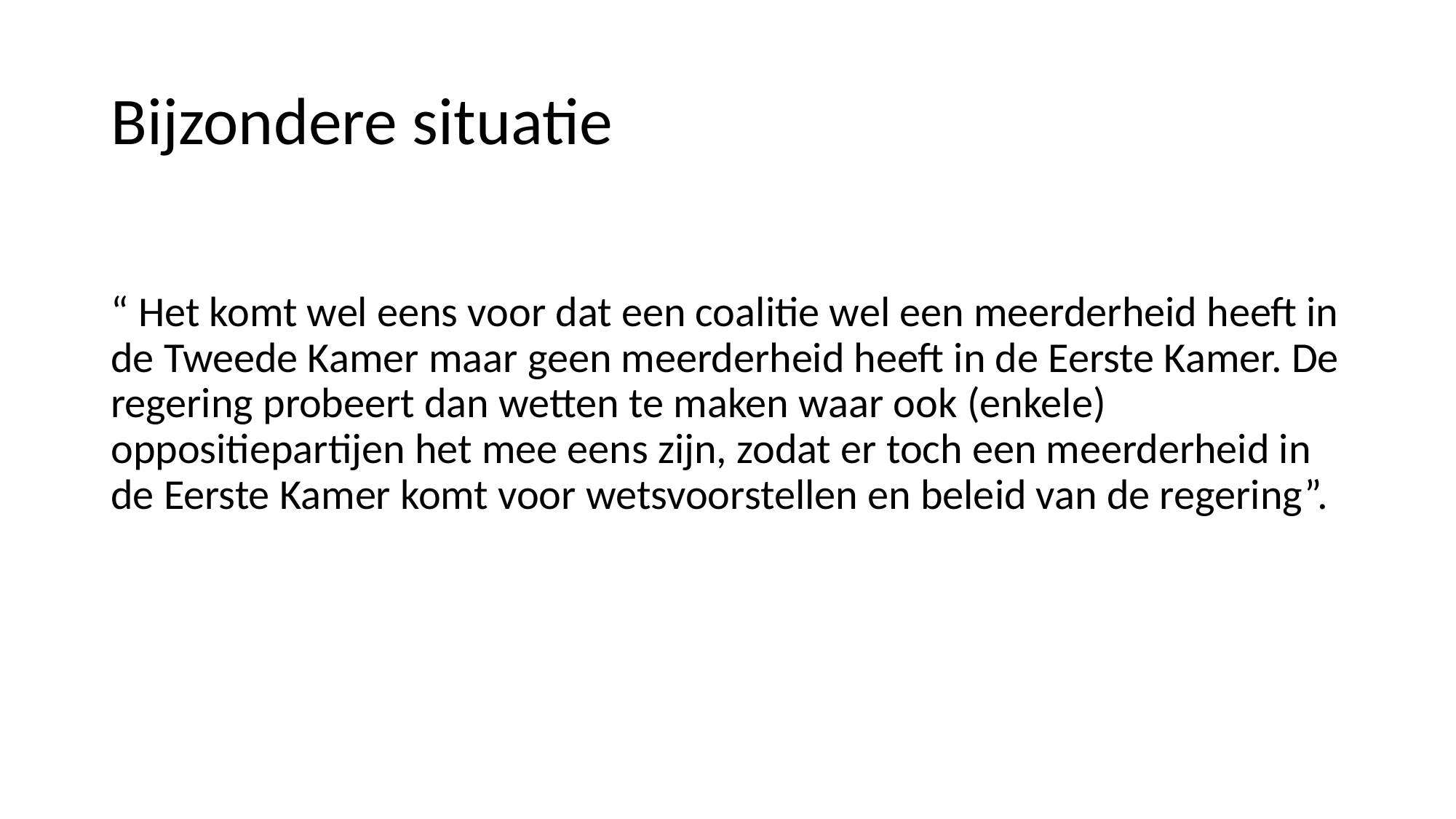

# Bijzondere situatie

“ Het komt wel eens voor dat een coalitie wel een meerderheid heeft in de Tweede Kamer maar geen meerderheid heeft in de Eerste Kamer. De regering probeert dan wetten te maken waar ook (enkele) oppositiepartijen het mee eens zijn, zodat er toch een meerderheid in de Eerste Kamer komt voor wetsvoorstellen en beleid van de regering”.